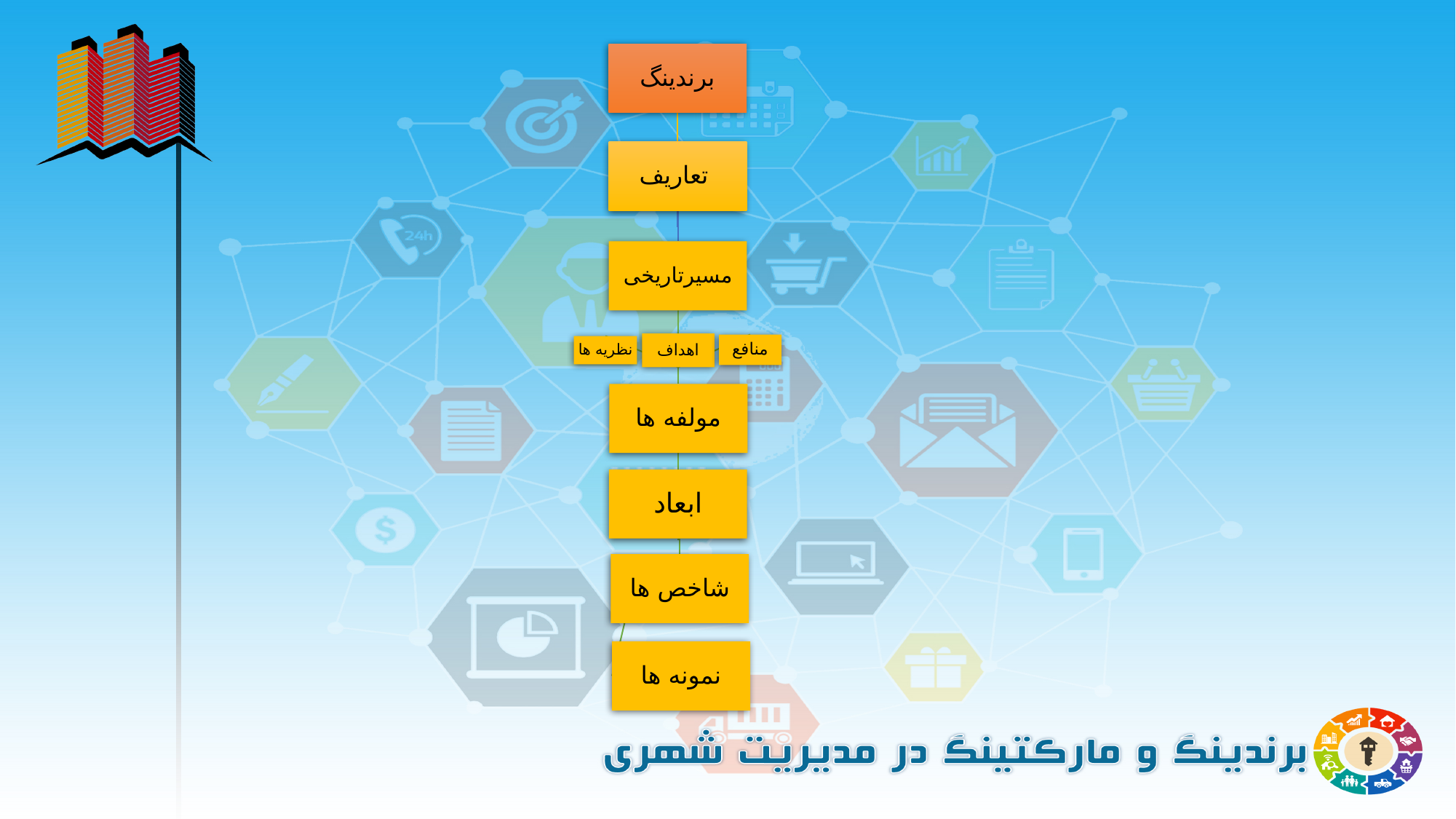

برندینگ
تعاریف
مسیرتاریخی
اهداف
نظریه ها
مولفه ها
ابعاد
شاخص ها
نمونه ها
منافع
#